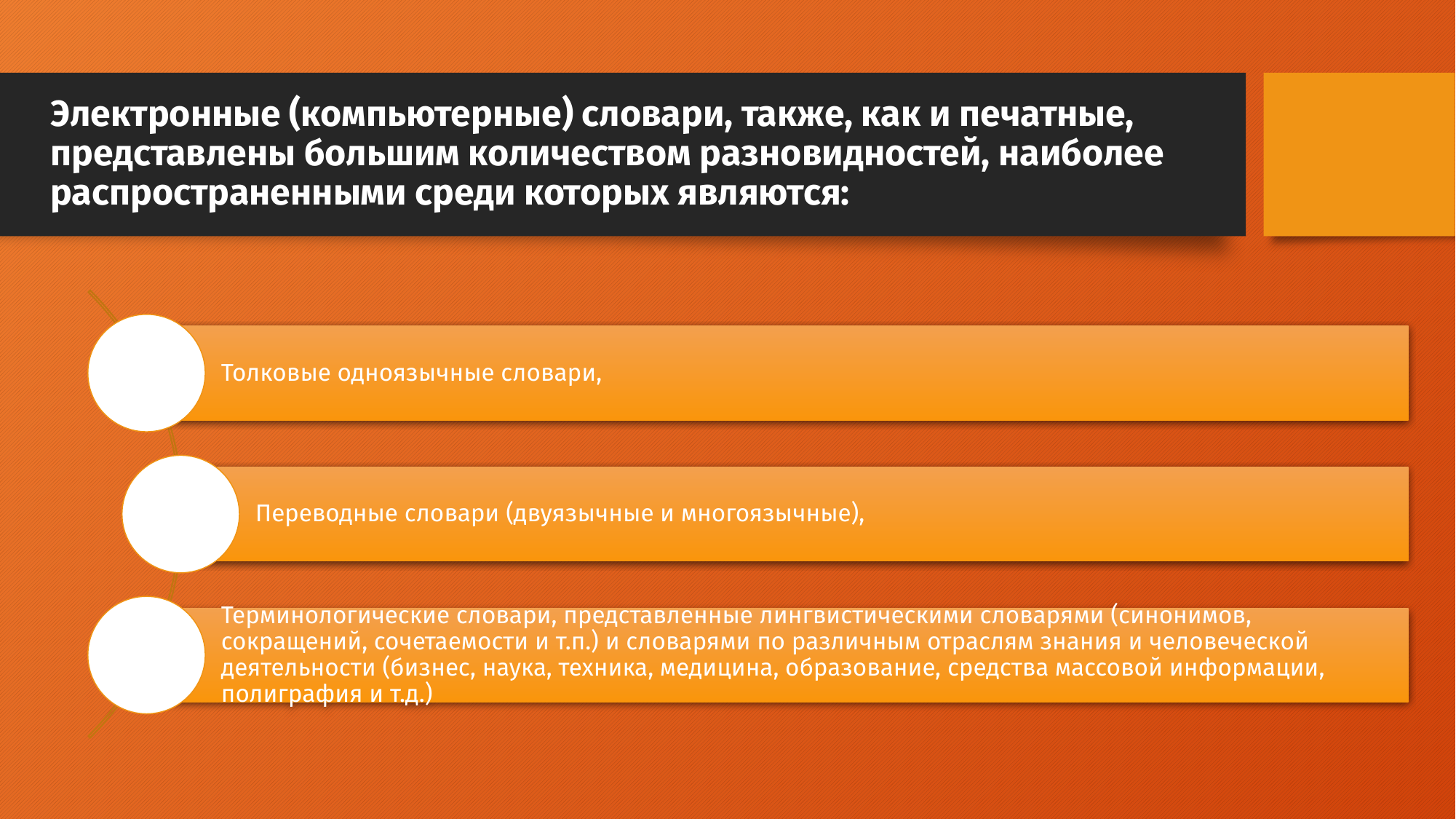

# Электронные (компьютерные) словари, также, как и печатные, представлены большим количеством разновидностей, наиболее распространенными среди которых являются:
Толковые одноязычные словари,
Переводные словари (двуязычные и многоязычные),
Терминологические словари, представленные лингвистическими словарями (синонимов, сокращений, сочетаемости и т.п.) и словарями по различным отраслям знания и человеческой деятельности (бизнес, наука, техника, медицина, образование, средства массовой информации, полиграфия и т.д.)